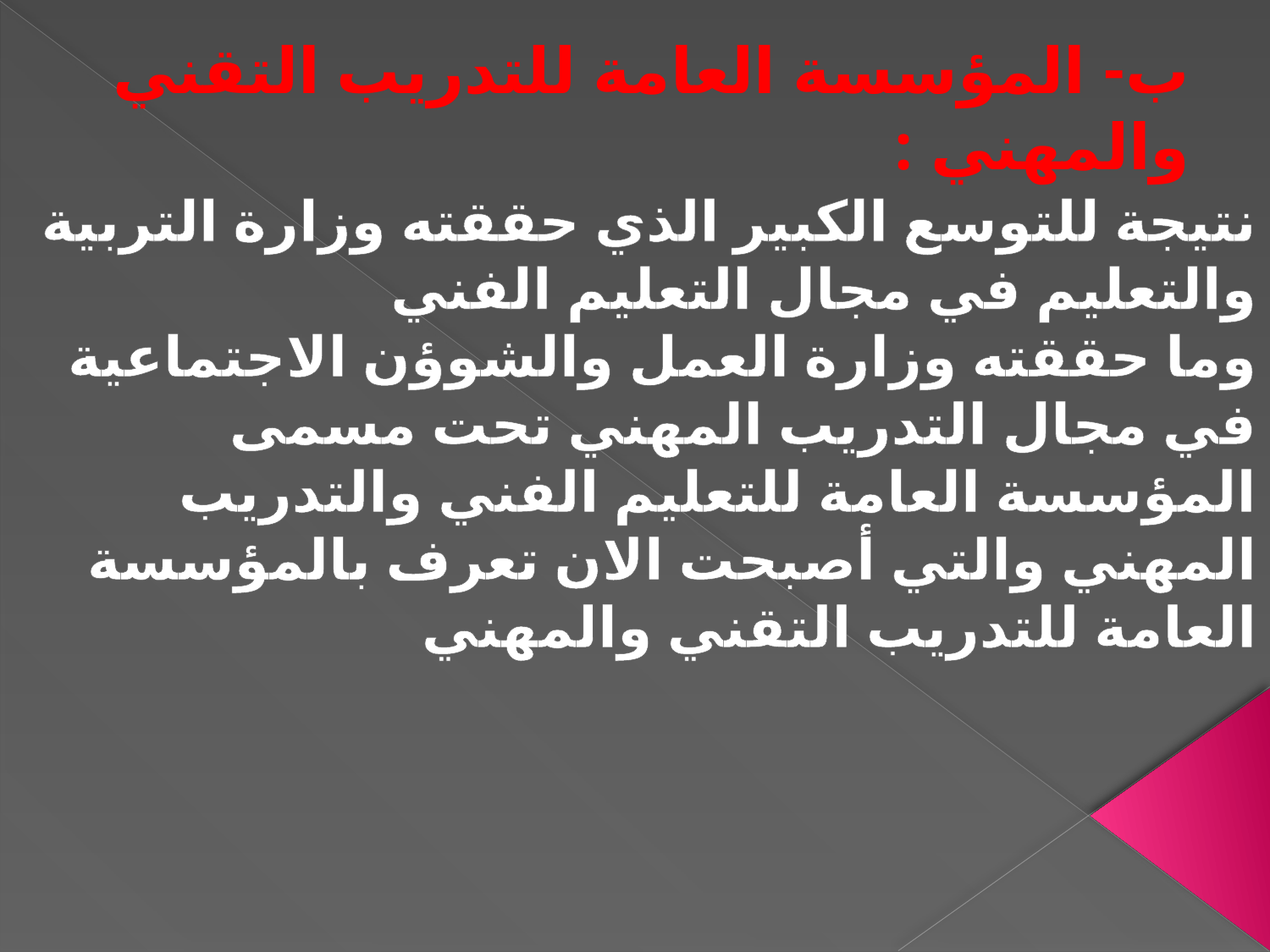

# ب- المؤسسة العامة للتدريب التقني والمهني :
نتيجة للتوسع الكبير الذي حققته وزارة التربية والتعليم في مجال التعليم الفني
وما حققته وزارة العمل والشوؤن الاجتماعية في مجال التدريب المهني تحت مسمى المؤسسة العامة للتعليم الفني والتدريب المهني والتي أصبحت الان تعرف بالمؤسسة العامة للتدريب التقني والمهني